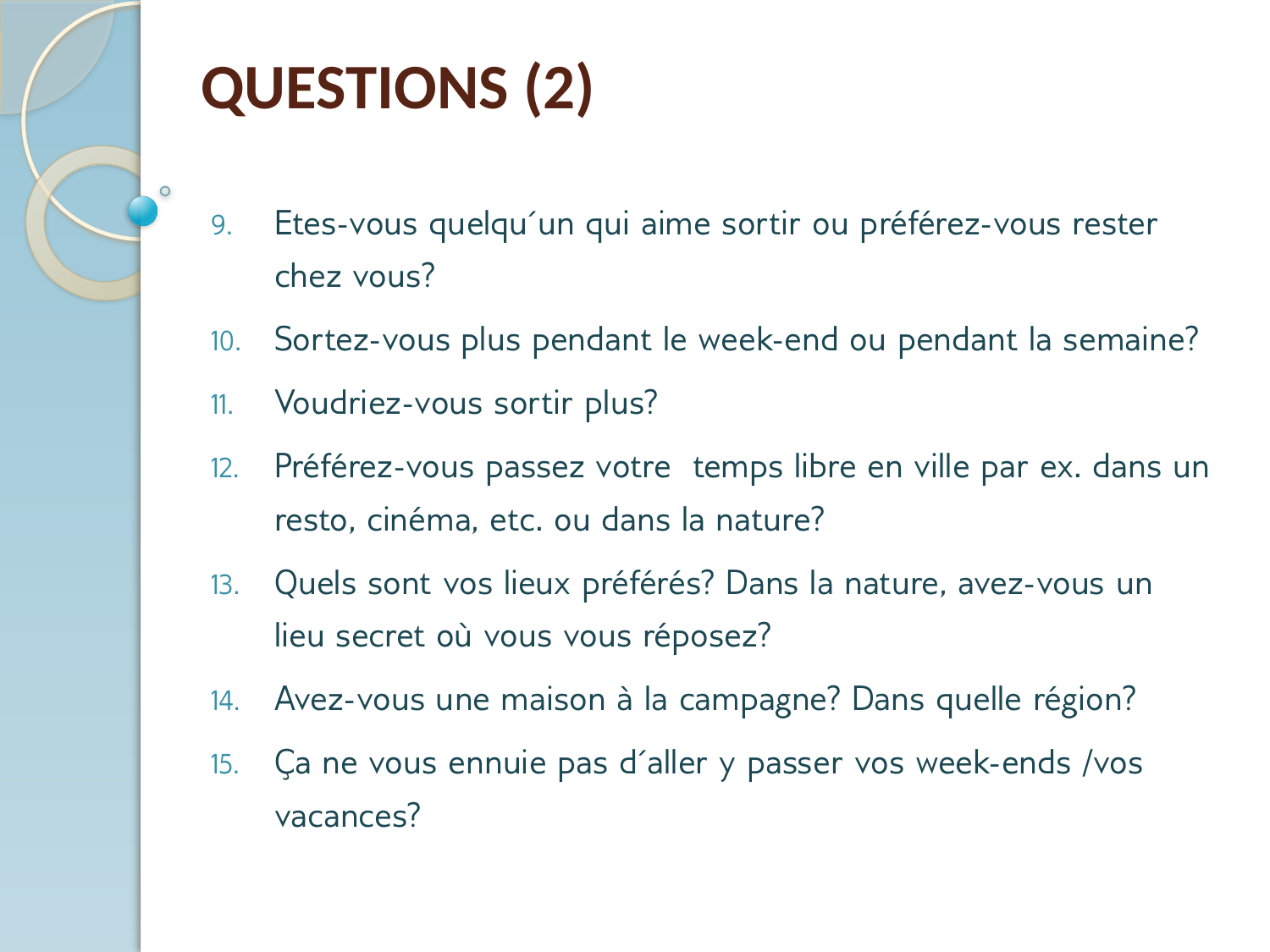

# QUESTIONS (2)

Etes-vous quelqu´un qui aime sortir ou préférez-vous rester chez vous?
Sortez-vous plus pendant le week-end ou pendant la semaine?
Voudriez-vous sortir plus?
Préférez-vous passez votre  temps libre en ville par ex. dans un resto, cinéma, etc. ou dans la nature?
Quels sont vos lieux préférés? Dans la nature, avez-vous un lieu secret où vous vous réposez?
Avez-vous une maison à la campagne? Dans quelle région?
Ça ne vous ennuie pas d´aller y passer vos week-ends /vos vacances?